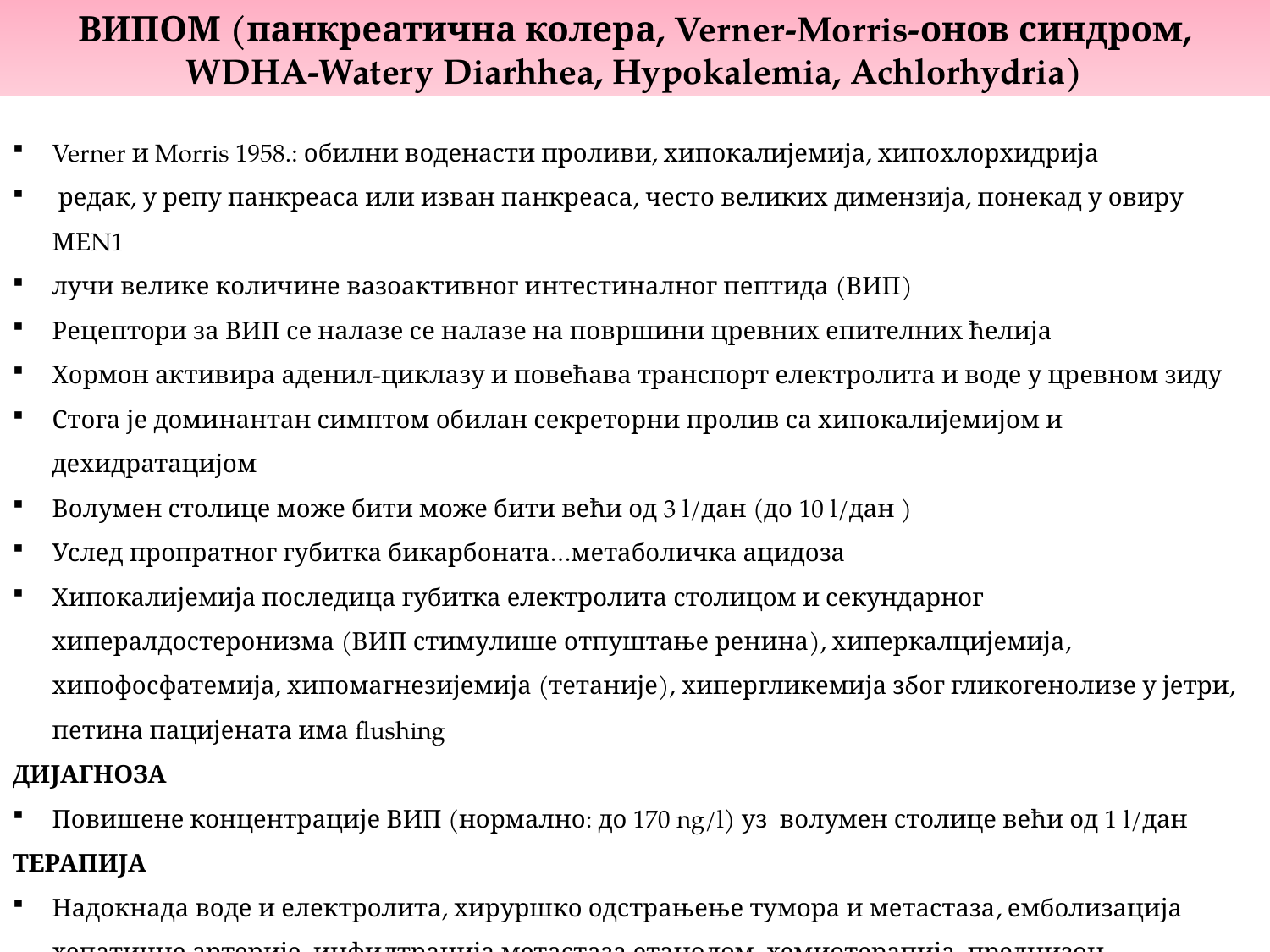

ВИПОМ (панкреатична колера, Verner-Morris-онов синдром, WDHA-Watery Diarhhea, Hypokalemia, Achlorhydria)

Verner и Morris 1958.: обилни воденасти проливи, хипокалијемија, хипохлорхидрија
 редак, у репу панкреаса или изван панкреаса, често великих димензија, понекад у овиру МЕN1
лучи велике количине вазоактивног интестиналног пептида (ВИП)
Рецептори за ВИП се налазе се налазе на површини цревних епителних ћелија
Хормон активира аденил-циклазу и повећава транспорт електролита и воде у цревном зиду
Стога је доминантан симптом обилан секреторни пролив са хипокалијемијом и дехидратацијом
Волумен столице може бити може бити већи од 3 l/дан (до 10 l/дан )
Услед пропратног губитка бикарбоната…метаболичка ацидоза
Хипокалијемија последица губитка електролита столицом и секундарног хипералдостеронизма (ВИП стимулише отпуштање ренина), хиперкалцијемија, хипофосфатемија, хипомагнезијемија (тетаније), хипергликемија због гликогенолизе у јетри, петина пацијената има flushing
ДИЈАГНОЗА
Повишене концентрације ВИП (нормално: до 170 ng/l) уз  волумен столице већи од 1 l/дан
ТЕРАПИЈА
Надокнада воде и електролита, хируршко одстрањење тумора и метастаза, емболизација хепатичне артерије, инфилтрација метастаза етанолом, хемиотерапија, преднизон, индометацин, метоклопрамид-крататкотрајно побољшање
Октреотид-инхибише секрецију ВИП-а дуготрајније